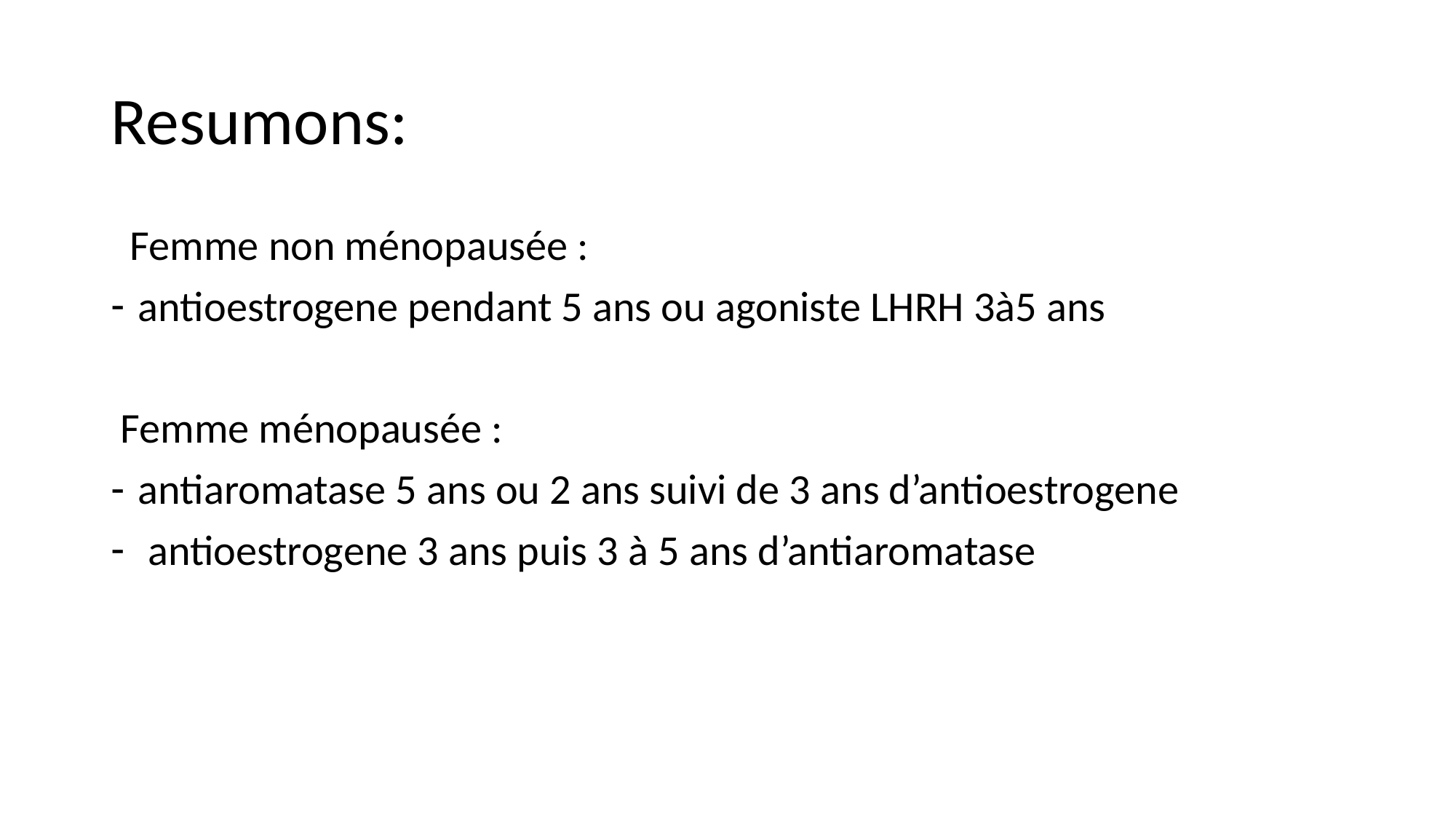

# Resumons:
  Femme non ménopausée :
antioestrogene pendant 5 ans ou agoniste LHRH 3à5 ans

 Femme ménopausée :
antiaromatase 5 ans ou 2 ans suivi de 3 ans d’antioestrogene
 antioestrogene 3 ans puis 3 à 5 ans d’antiaromatase